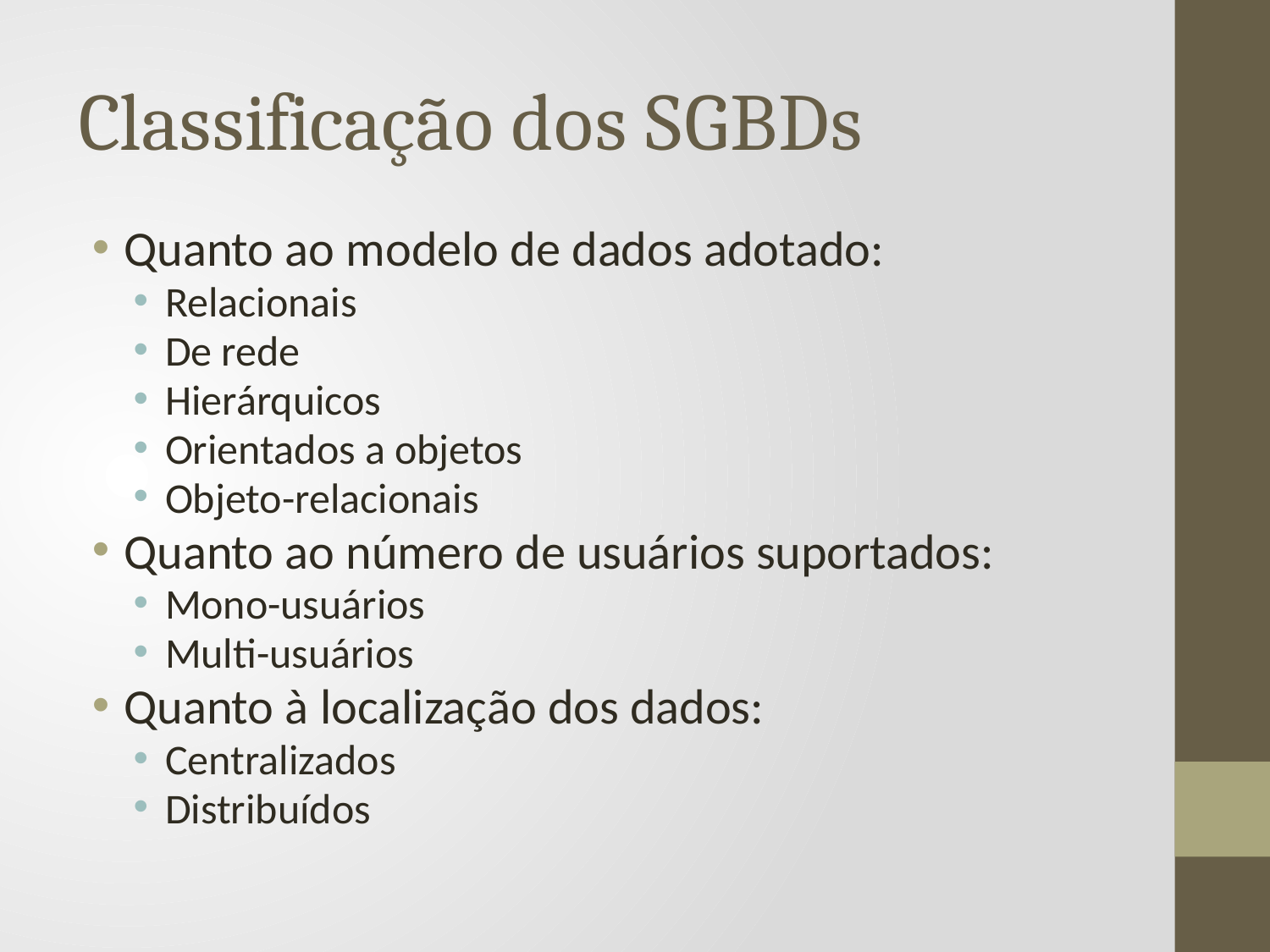

# Classificação dos SGBDs
Quanto ao modelo de dados adotado:
Relacionais
De rede
Hierárquicos
Orientados a objetos
Objeto-relacionais
Quanto ao número de usuários suportados:
Mono-usuários
Multi-usuários
Quanto à localização dos dados:
Centralizados
Distribuídos